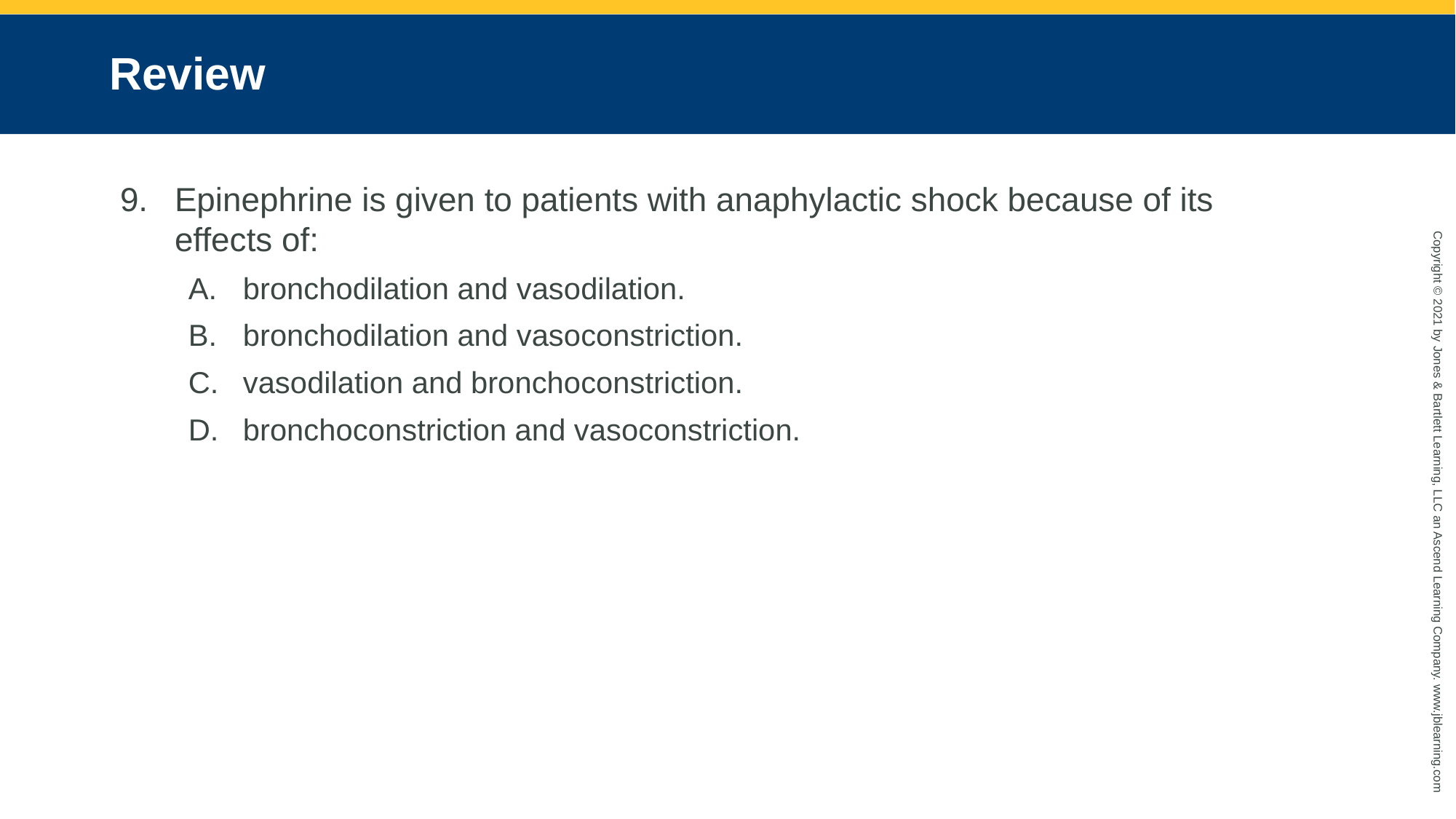

# Review
Epinephrine is given to patients with anaphylactic shock because of its effects of:
bronchodilation and vasodilation.
bronchodilation and vasoconstriction.
vasodilation and bronchoconstriction.
bronchoconstriction and vasoconstriction.